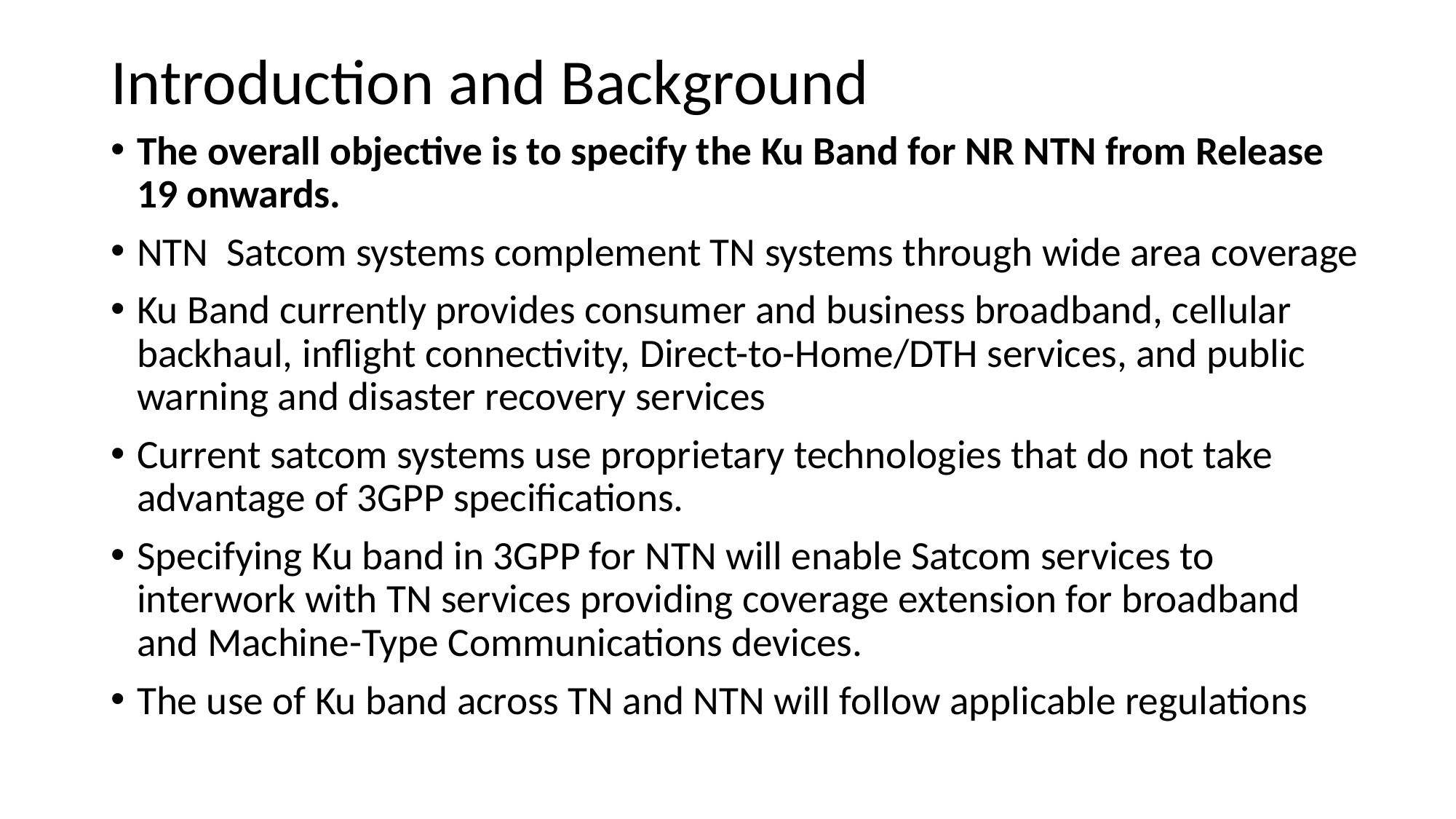

# Introduction and Background
The overall objective is to specify the Ku Band for NR NTN from Release 19 onwards.
NTN  Satcom systems complement TN systems through wide area coverage
Ku Band currently provides consumer and business broadband, cellular backhaul, inflight connectivity, Direct-to-Home/DTH services, and public warning and disaster recovery services
Current satcom systems use proprietary technologies that do not take advantage of 3GPP specifications.
Specifying Ku band in 3GPP for NTN will enable Satcom services to interwork with TN services providing coverage extension for broadband and Machine-Type Communications devices.
The use of Ku band across TN and NTN will follow applicable regulations